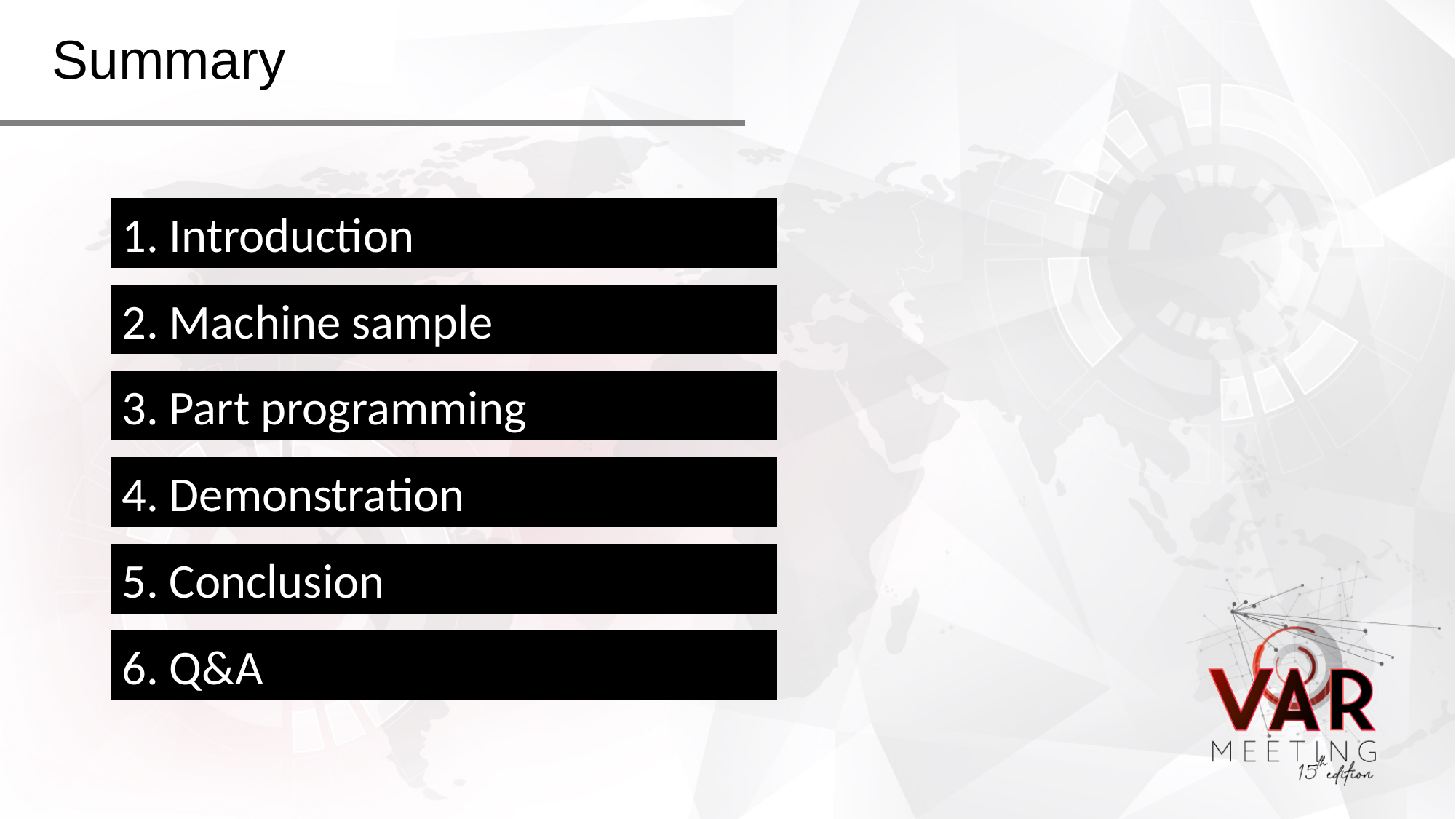

# Summary

1. Introduction
2. Machine sample
3. Part programming
4. Demonstration
5. Conclusion
6. Q&A